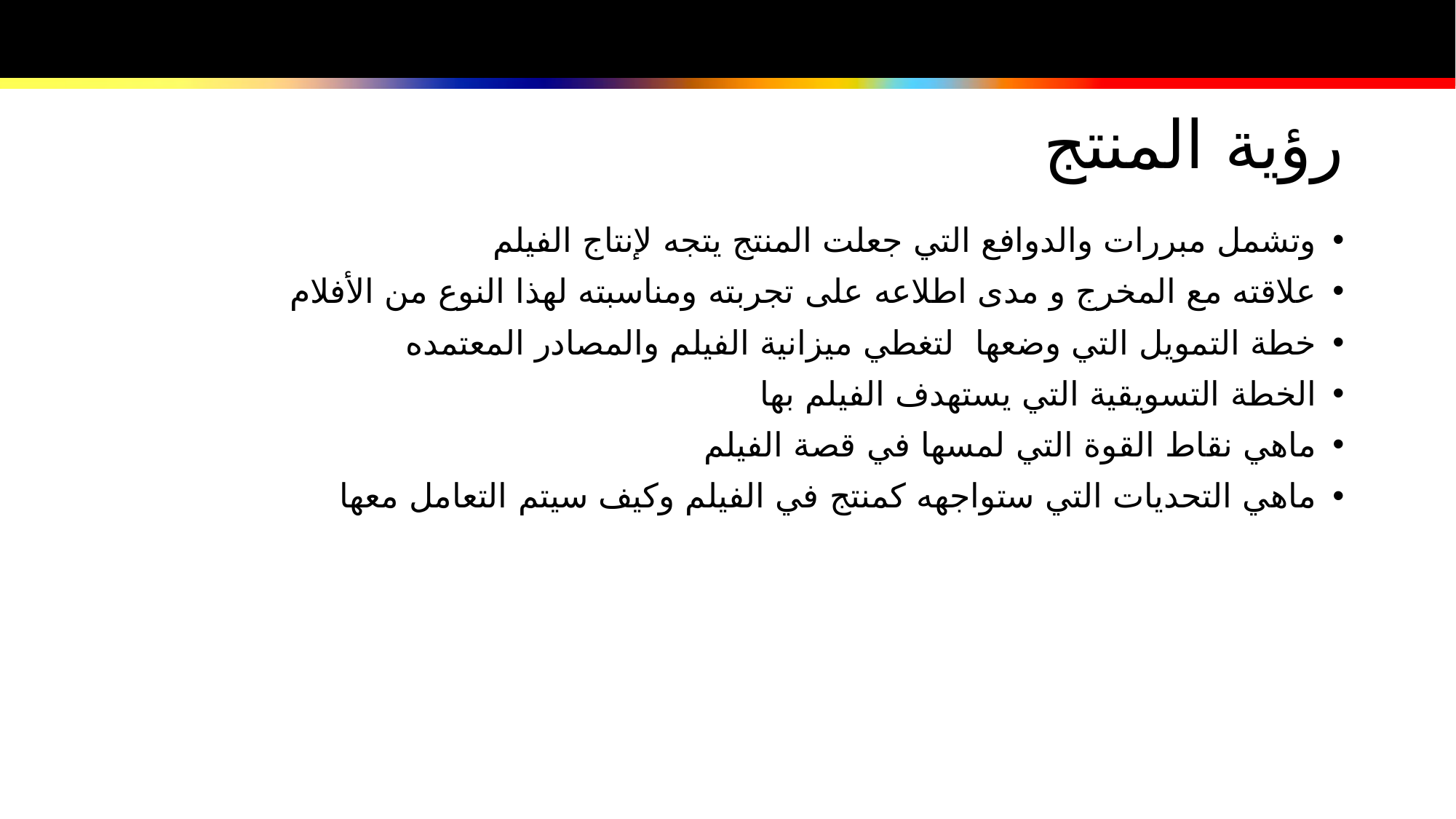

# رؤية المنتج
وتشمل مبررات والدوافع التي جعلت المنتج يتجه لإنتاج الفيلم
علاقته مع المخرج و مدى اطلاعه على تجربته ومناسبته لهذا النوع من الأفلام
خطة التمويل التي وضعها  لتغطي ميزانية الفيلم والمصادر المعتمده
الخطة التسويقية التي يستهدف الفيلم بها
ماهي نقاط القوة التي لمسها في قصة الفيلم
ماهي التحديات التي ستواجهه كمنتج في الفيلم وكيف سيتم التعامل معها